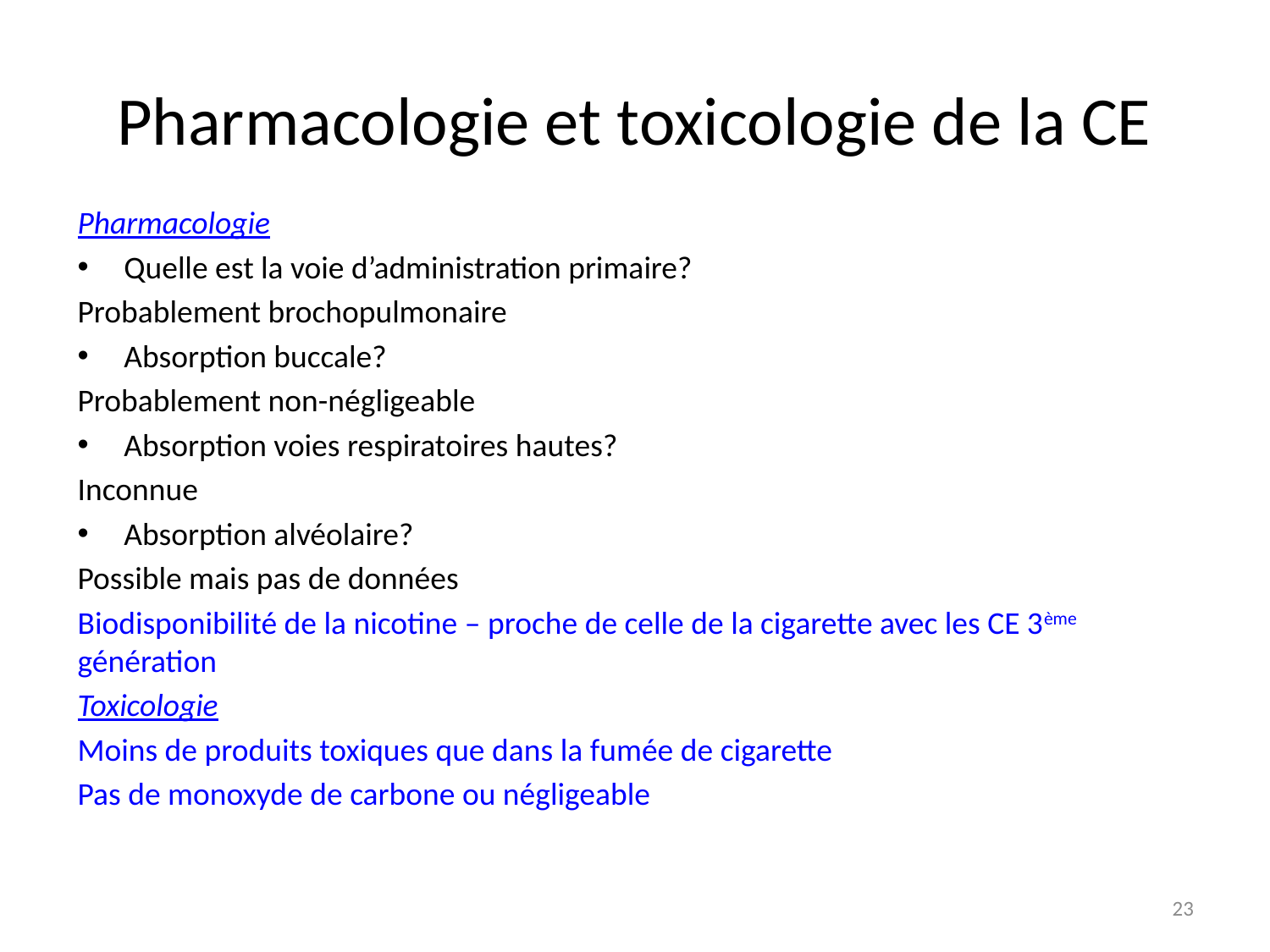

# Pharmacologie et toxicologie de la CE
Pharmacologie
Quelle est la voie d’administration primaire?
Probablement brochopulmonaire
Absorption buccale?
Probablement non-négligeable
Absorption voies respiratoires hautes?
Inconnue
Absorption alvéolaire?
Possible mais pas de données
Biodisponibilité de la nicotine – proche de celle de la cigarette avec les CE 3ème génération
Toxicologie
Moins de produits toxiques que dans la fumée de cigarette
Pas de monoxyde de carbone ou négligeable

23